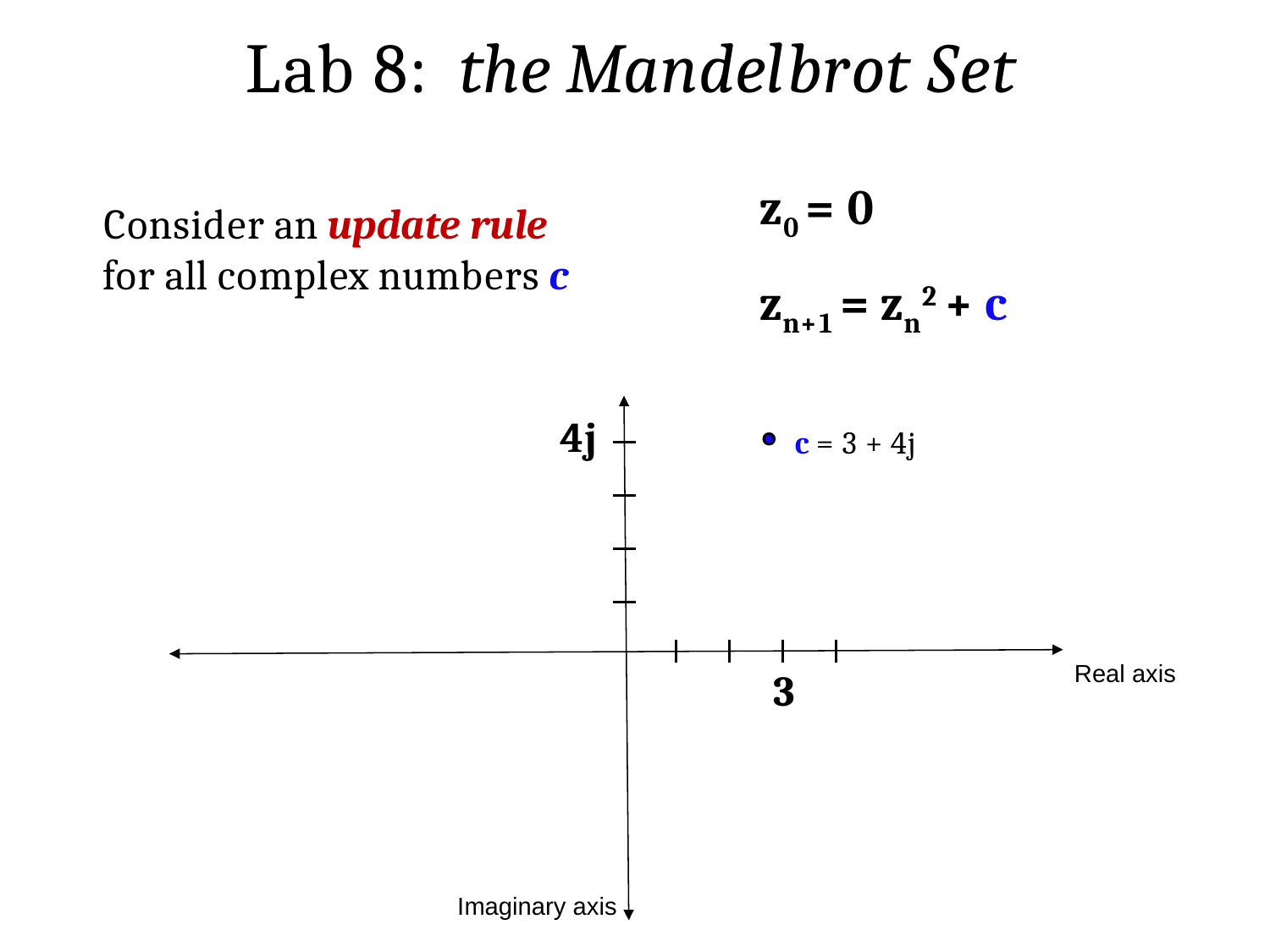

Lab 8:  the Mandelbrot Set
z0 = 0
zn+1 = zn2 + c
Consider an update rule for all complex numbers c

4j
c = 3 + 4j

3
Real axis
Imaginary axis